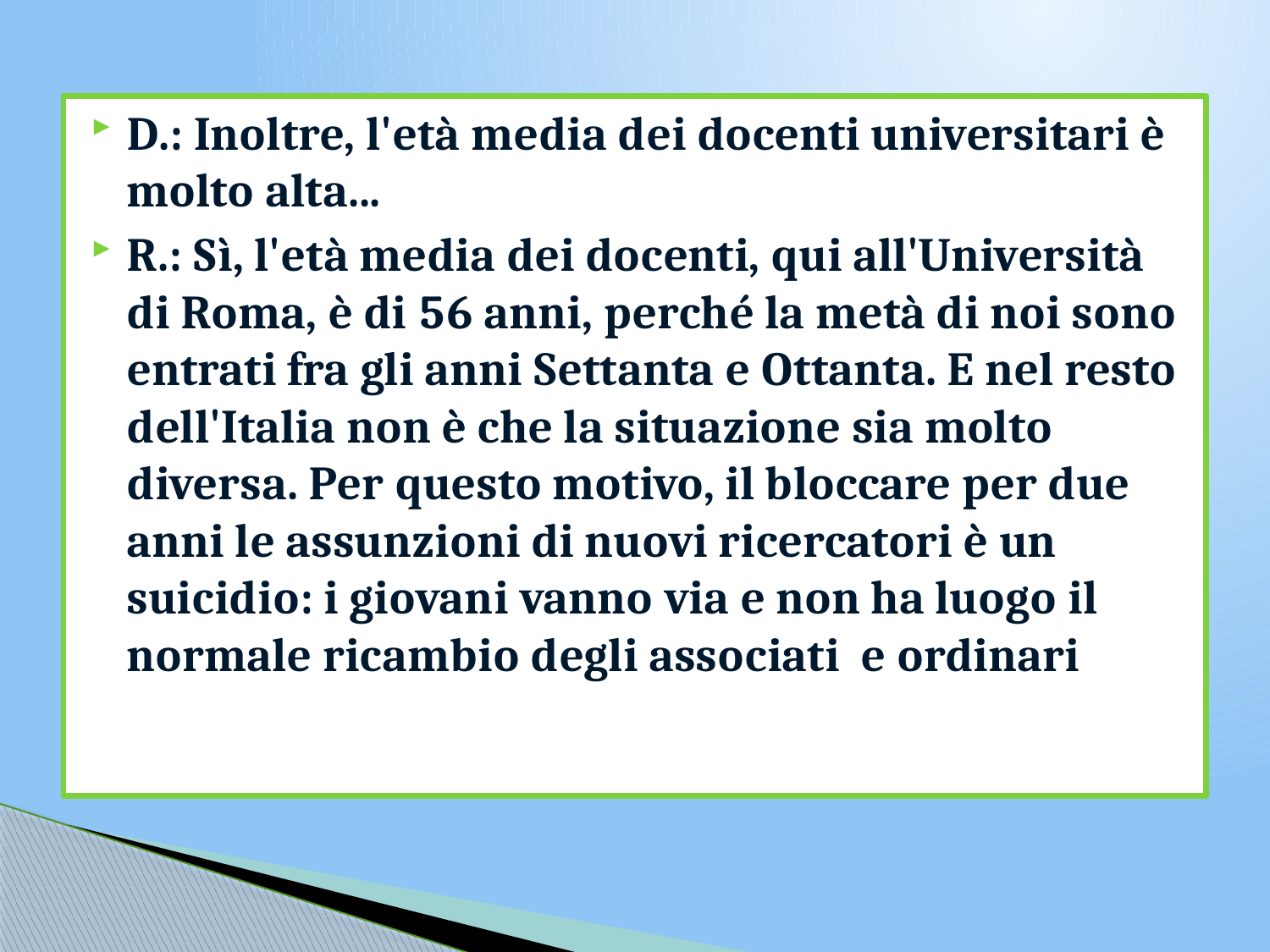

D.: Inoltre, l'età media dei docenti universitari è molto alta...
R.: Sì, l'età media dei docenti, qui all'Università di Roma, è di 56 anni, perché la metà di noi sono entrati fra gli anni Settanta e Ottanta. E nel resto dell'Italia non è che la situazione sia molto diversa. Per questo motivo, il bloccare per due anni le assunzioni di nuovi ricercatori è un suicidio: i giovani vanno via e non ha luogo il normale ricambio degli associati  e ordinari